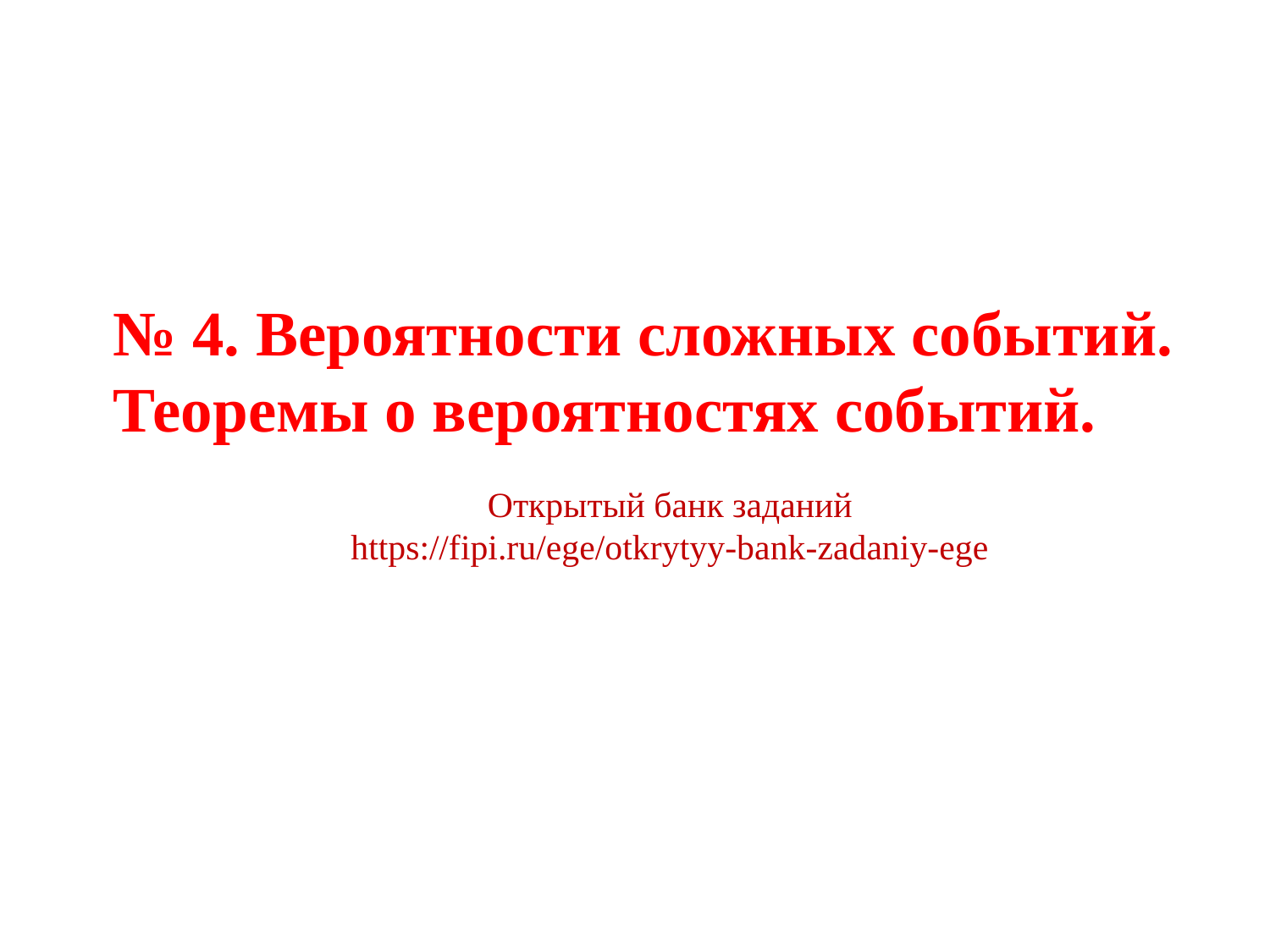

№ 4. Вероятности сложных событий.
Теоремы о вероятностях событий.
Открытый банк заданий
https://fipi.ru/ege/otkrytyy-bank-zadaniy-ege